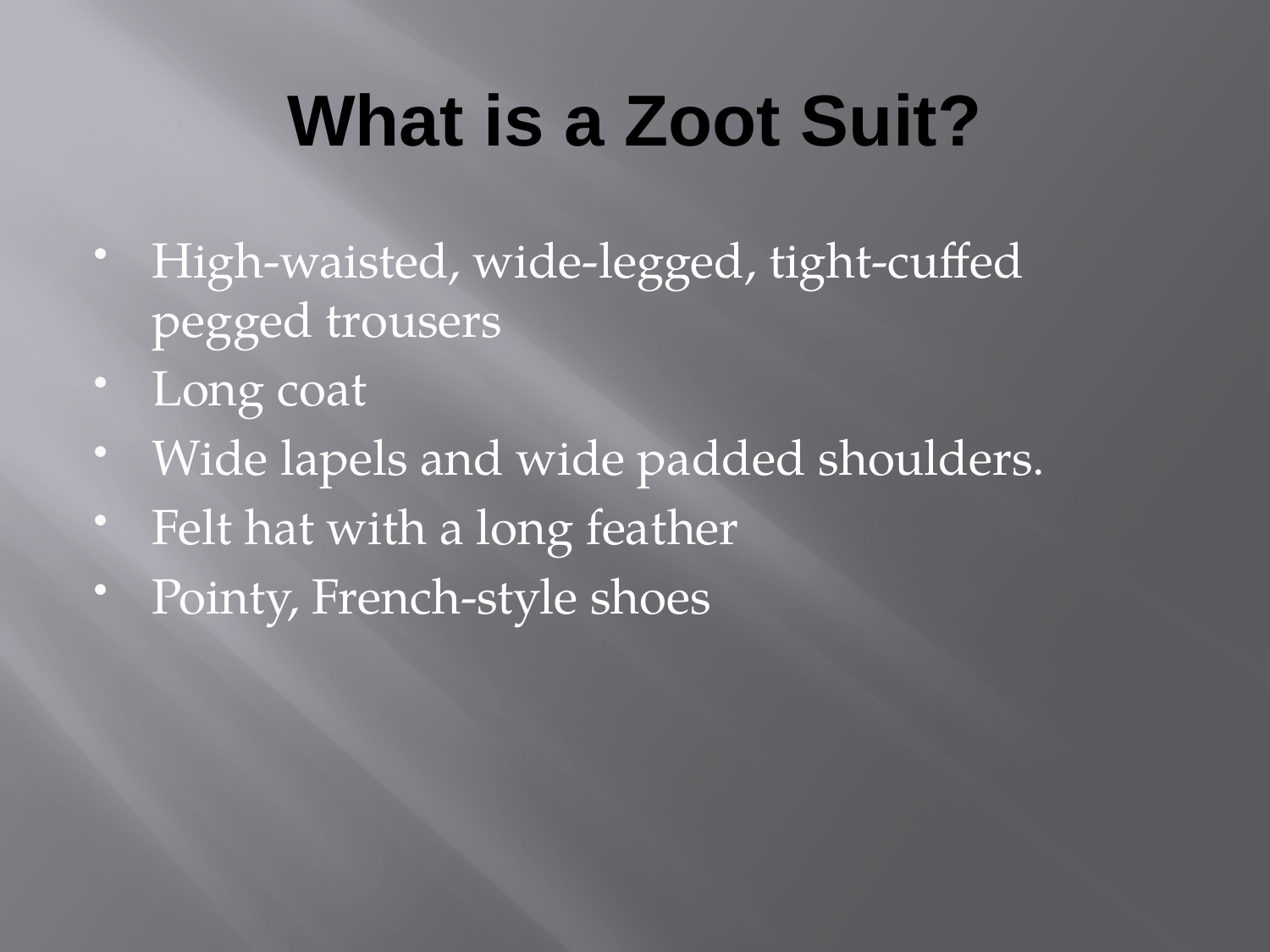

# What is a Zoot Suit?
High-waisted, wide-legged, tight-cuffed pegged trousers
Long coat
Wide lapels and wide padded shoulders.
Felt hat with a long feather
Pointy, French-style shoes